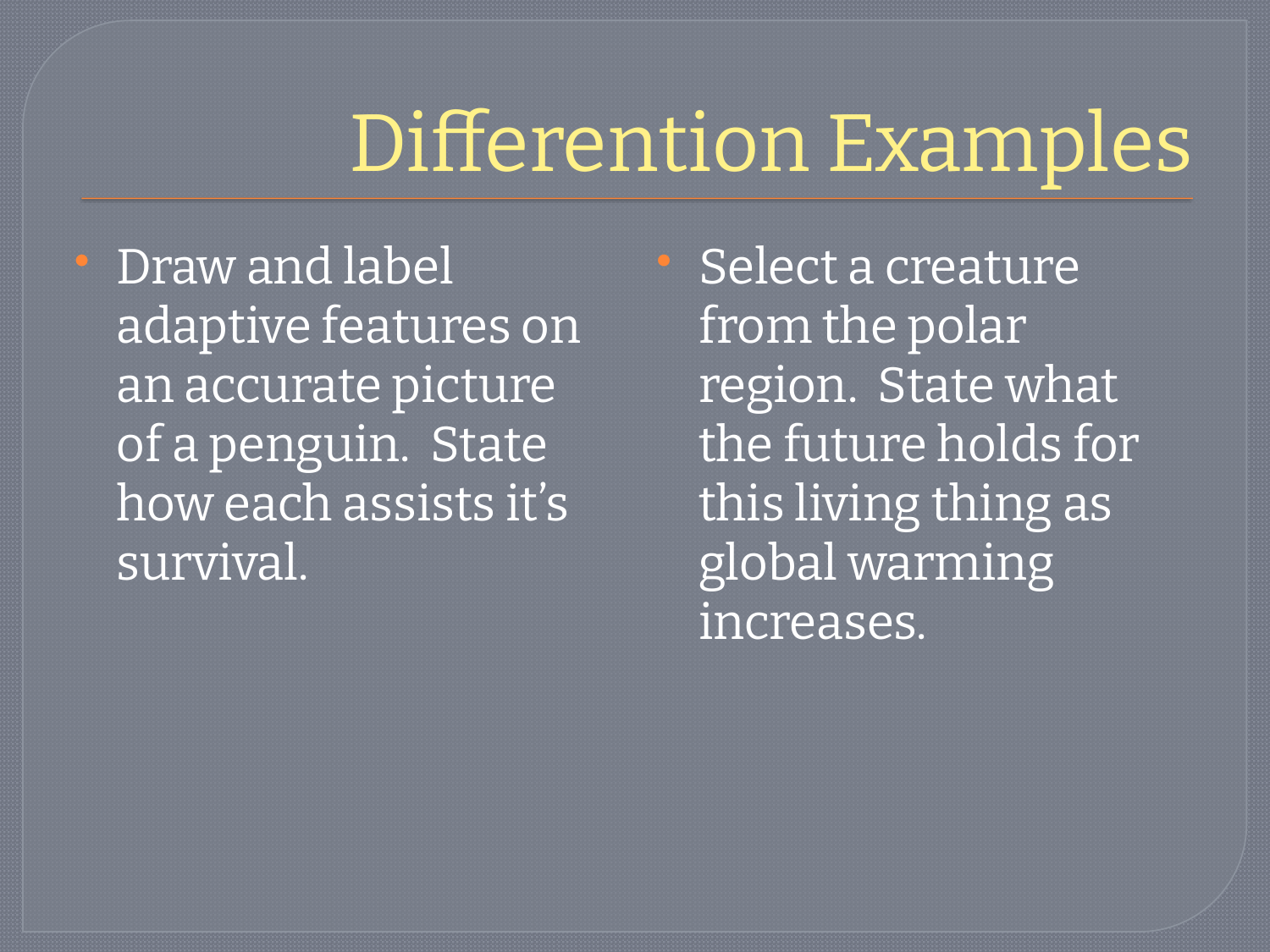

# Differention Examples
Draw and label adaptive features on an accurate picture of a penguin.  State how each assists it’s survival.
Select a creature from the polar region.  State what the future holds for this living thing as global warming increases.